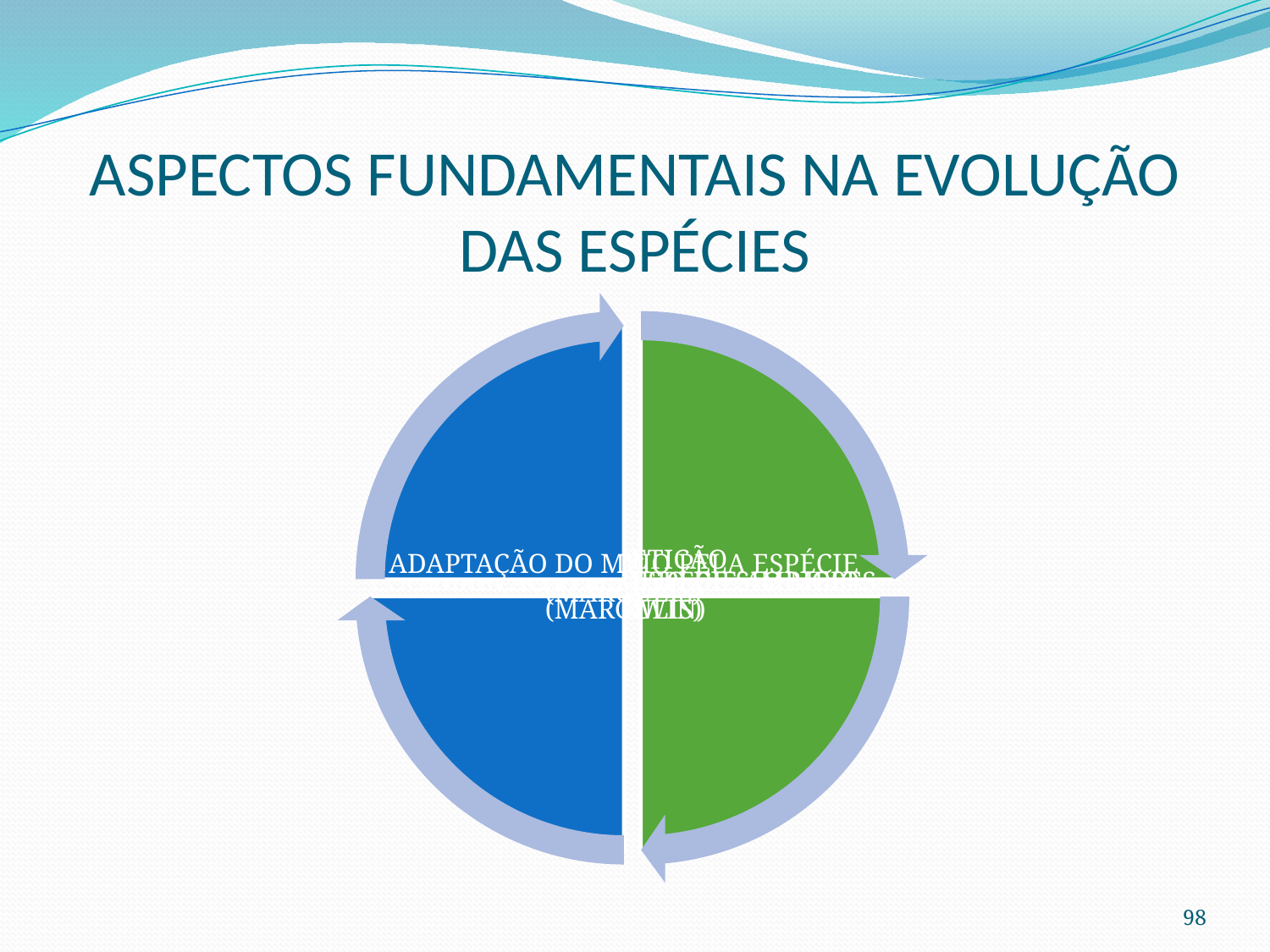

# ASPECTOS FUNDAMENTAIS NA EVOLUÇÃO DAS ESPÉCIES
COMPETIÇÃO
(DARWIN)
ADAPTAÇÃO DA ESPÉCIE AO MEIO (DARWIN)
COOPERAÇÃO POR MEIO DE SIMBIOSES (MARGULIS)
ADAPTAÇÃO DO MEIO PELA ESPÉCIE (MARGULIS)
98